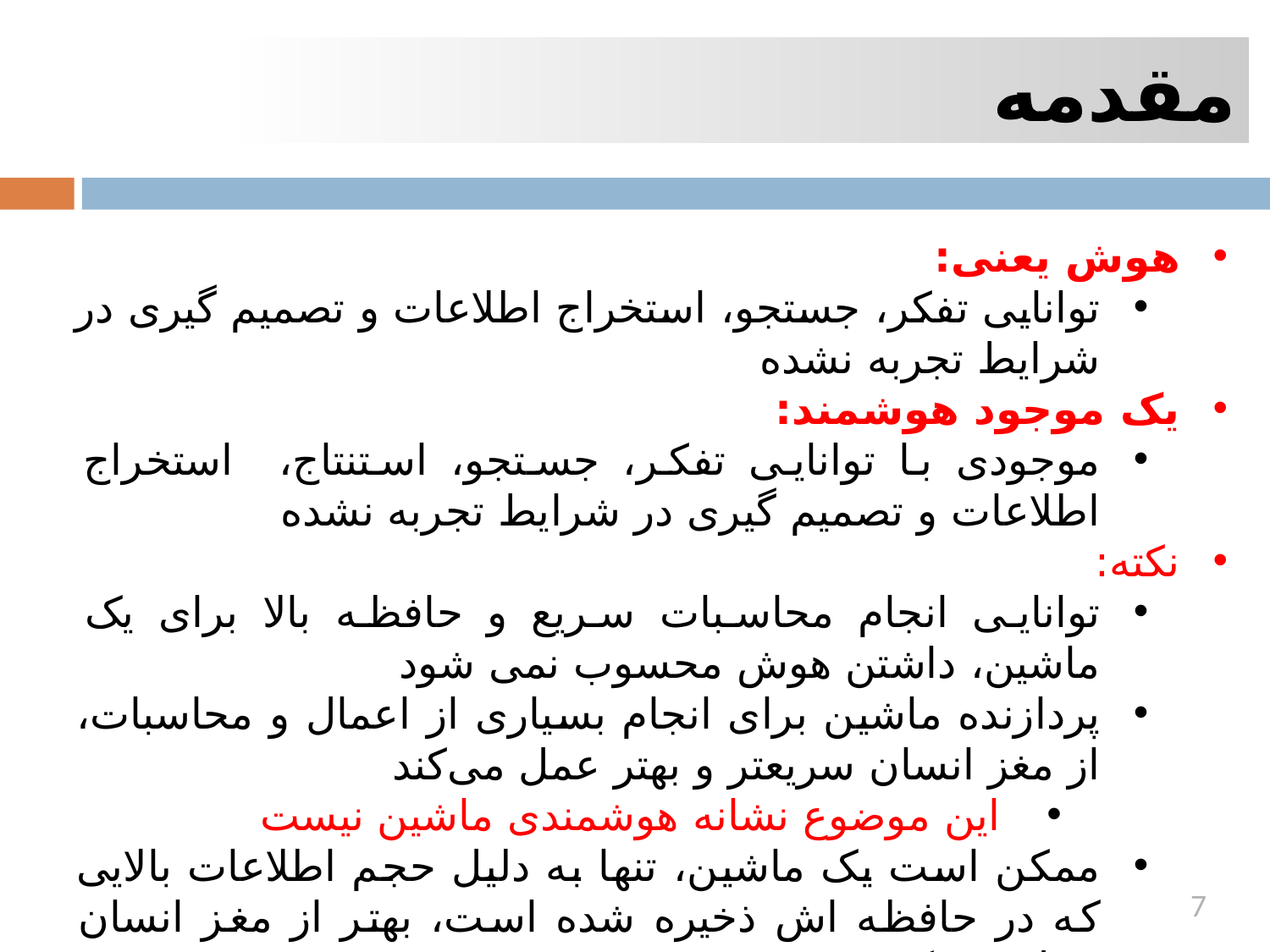

مقدمه

هوش یعنی:
توانایی تفکر، جستجو، استخراج اطلاعات و تصمیم گیری در شرایط تجربه نشده
یک موجود هوشمند:
موجودی با توانایی تفکر، جستجو، استنتاج،  استخراج اطلاعات و تصمیم گیری در شرایط تجربه نشده
نکته:
توانایی انجام محاسبات سریع و حافظه بالا برای یک ماشین، داشتن هوش محسوب نمی شود
پردازنده ماشین برای انجام بسیاری از اعمال و محاسبات، از مغز انسان سریعتر و بهتر عمل می‌کند
 این موضوع نشانه هوشمندی ماشین نیست
ممکن است یک ماشین، تنها به دلیل حجم اطلاعات بالایی که در حافظه اش ذخیره شده است، بهتر از مغز انسان عمل می کند
این موضوع نشانه هوشمندی ماشین نیست

7